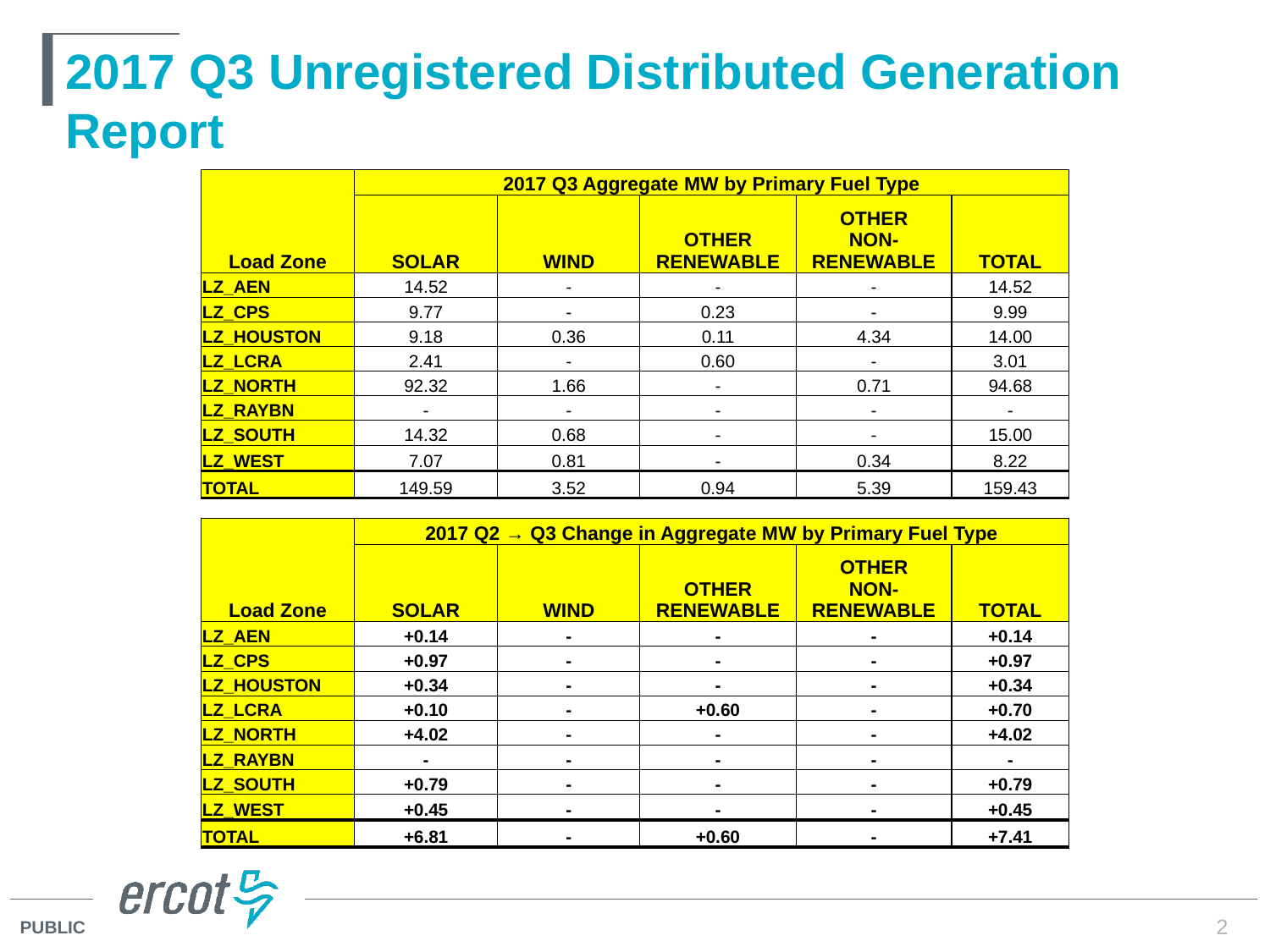

# 2017 Q3 Unregistered Distributed Generation Report
| Load Zone | 2017 Q3 Aggregate MW by Primary Fuel Type |  |  |  |  |
| --- | --- | --- | --- | --- | --- |
|  | SOLAR | WIND | OTHER RENEWABLE | OTHER NON-RENEWABLE | TOTAL |
| LZ\_AEN | 14.52 | - | - | - | 14.52 |
| LZ\_CPS | 9.77 | - | 0.23 | - | 9.99 |
| LZ\_HOUSTON | 9.18 | 0.36 | 0.11 | 4.34 | 14.00 |
| LZ\_LCRA | 2.41 | - | 0.60 | - | 3.01 |
| LZ\_NORTH | 92.32 | 1.66 | - | 0.71 | 94.68 |
| LZ\_RAYBN | - | - | - | - | - |
| LZ\_SOUTH | 14.32 | 0.68 | - | - | 15.00 |
| LZ\_WEST | 7.07 | 0.81 | - | 0.34 | 8.22 |
| TOTAL | 149.59 | 3.52 | 0.94 | 5.39 | 159.43 |
| Load Zone | 2017 Q2 → Q3 Change in Aggregate MW by Primary Fuel Type |  |  |  |  |
| --- | --- | --- | --- | --- | --- |
|  | SOLAR | WIND | OTHER RENEWABLE | OTHER NON-RENEWABLE | TOTAL |
| LZ\_AEN | +0.14 | - | - | - | +0.14 |
| LZ\_CPS | +0.97 | - | - | - | +0.97 |
| LZ\_HOUSTON | +0.34 | - | - | - | +0.34 |
| LZ\_LCRA | +0.10 | - | +0.60 | - | +0.70 |
| LZ\_NORTH | +4.02 | - | - | - | +4.02 |
| LZ\_RAYBN | - | - | - | - | - |
| LZ\_SOUTH | +0.79 | - | - | - | +0.79 |
| LZ\_WEST | +0.45 | - | - | - | +0.45 |
| TOTAL | +6.81 | - | +0.60 | - | +7.41 |
2